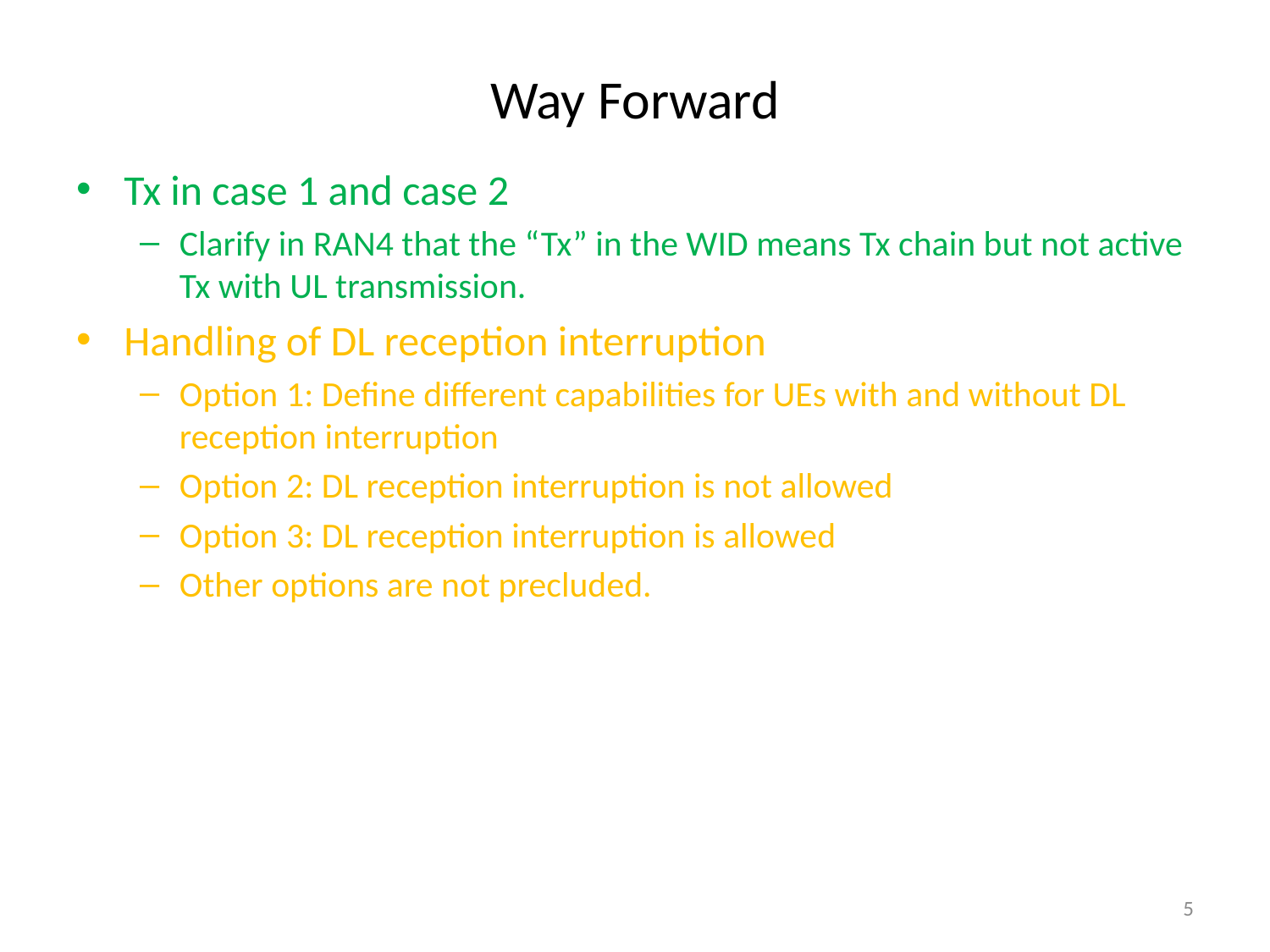

# Way Forward
Tx in case 1 and case 2
Clarify in RAN4 that the “Tx” in the WID means Tx chain but not active Tx with UL transmission.
Handling of DL reception interruption
Option 1: Define different capabilities for UEs with and without DL reception interruption
Option 2: DL reception interruption is not allowed
Option 3: DL reception interruption is allowed
Other options are not precluded.

5